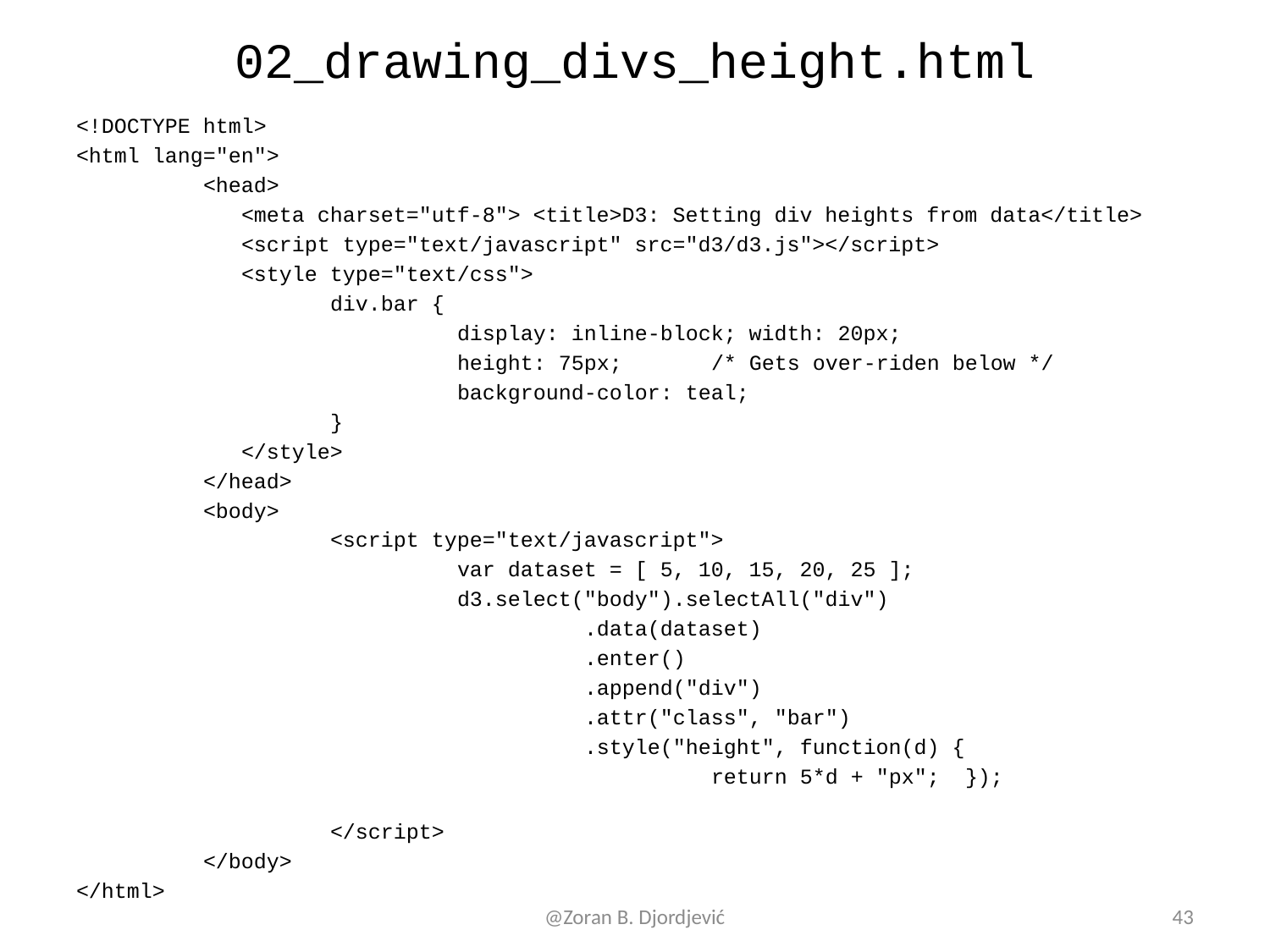

# 02_drawing_divs_height.html
<!DOCTYPE html>
<html lang="en">
	<head>
	   <meta charset="utf-8"> <title>D3: Setting div heights from data</title>
	   <script type="text/javascript" src="d3/d3.js"></script>
	   <style type="text/css">
		div.bar {
			display: inline-block; width: 20px;
			height: 75px;	/* Gets over-riden below */
			background-color: teal;
		}
	   </style>
	</head>
	<body>
		<script type="text/javascript">
			var dataset = [ 5, 10, 15, 20, 25 ];
			d3.select("body").selectAll("div")
				.data(dataset)
				.enter()
				.append("div")
				.attr("class", "bar")
				.style("height", function(d) {
					return 5*d + "px"; 	});
		</script>
	</body>
</html>
@Zoran B. Djordjević
43